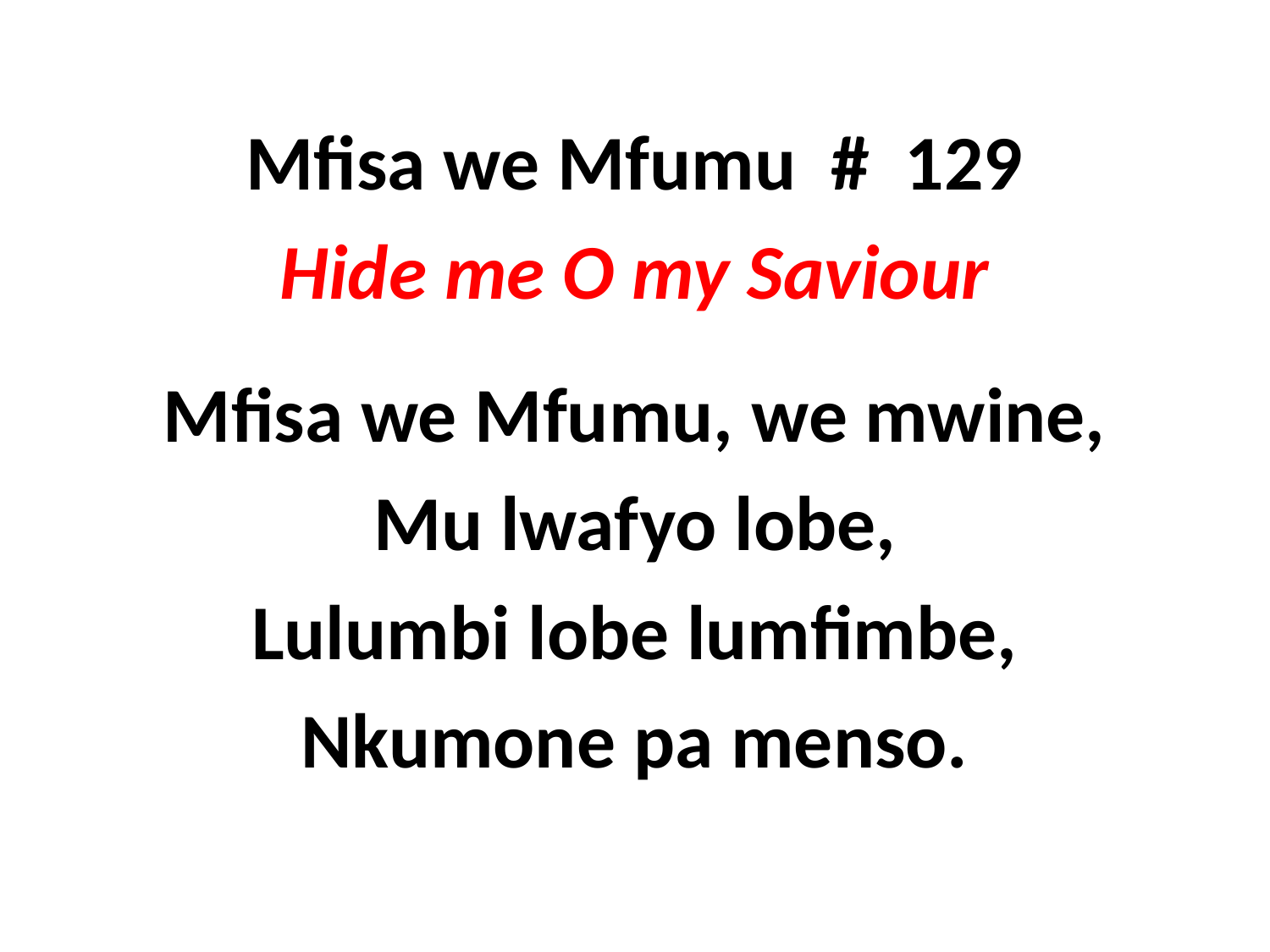

Mfisa we Mfumu  #  129
Hide me O my Saviour

Mfisa we Mfumu, we mwine,
Mu lwafyo lobe,
Lulumbi lobe lumfimbe,
Nkumone pa menso.